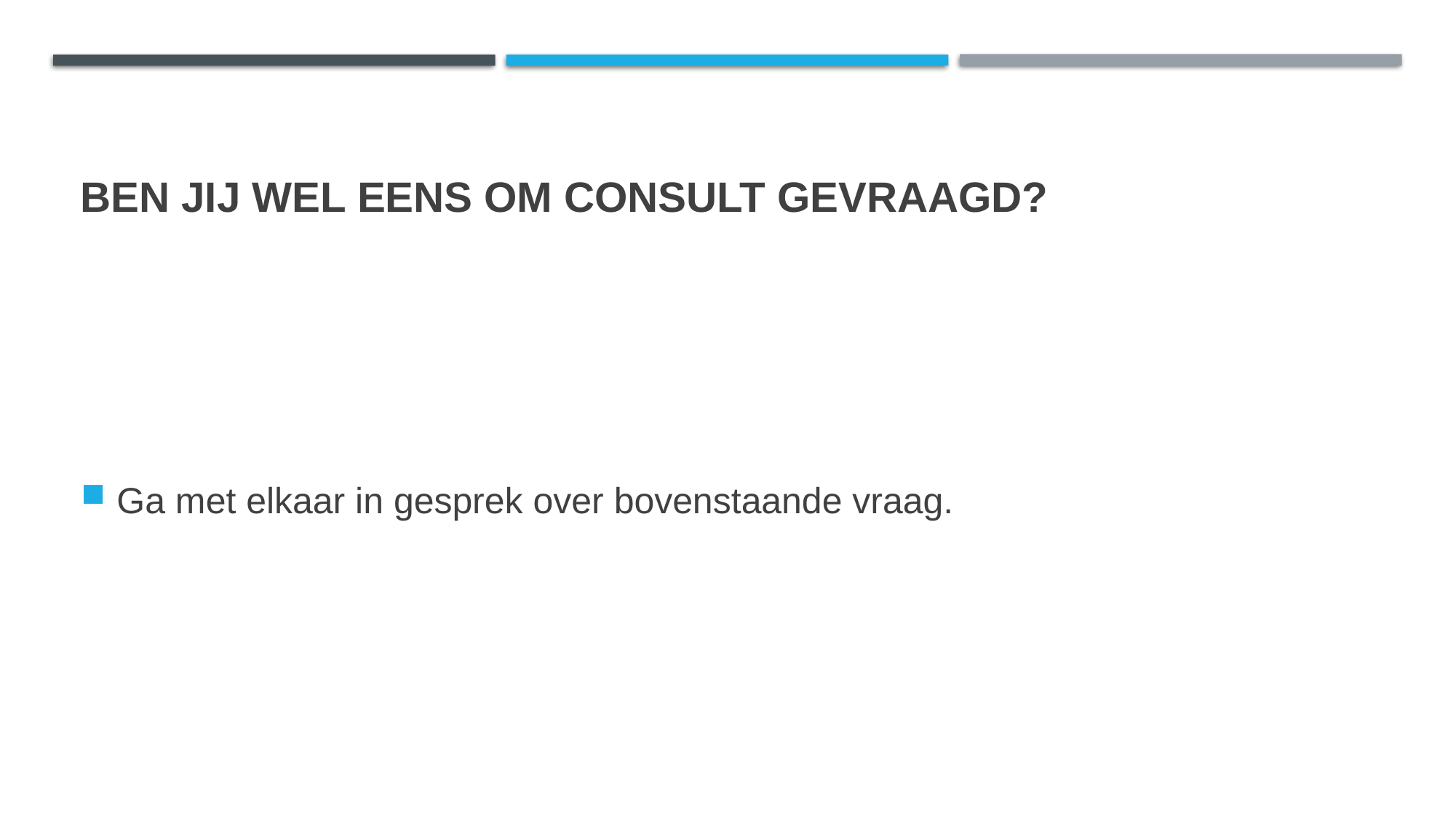

# Ben jij wel eens om consult gevraagd?
Ga met elkaar in gesprek over bovenstaande vraag.